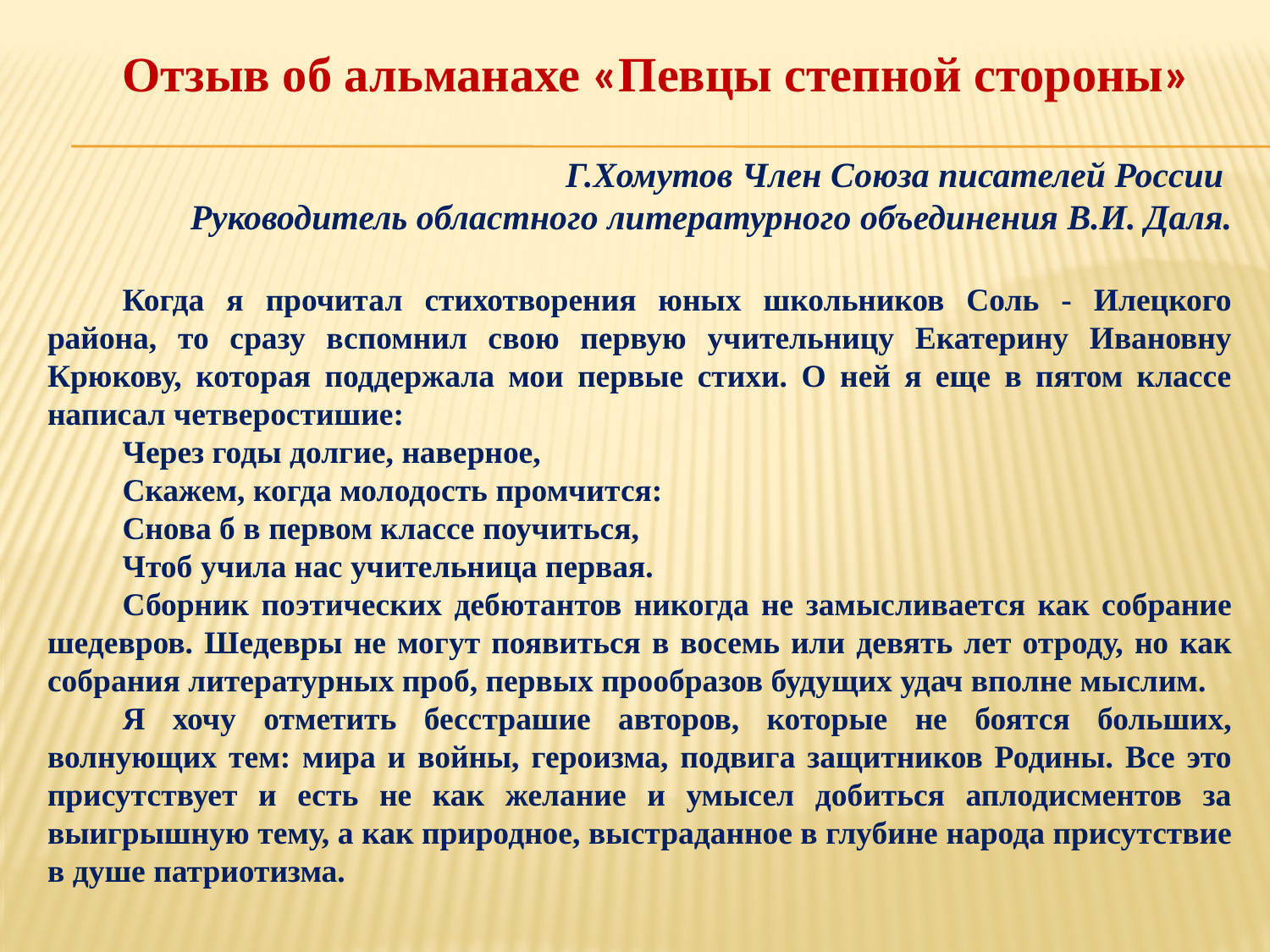

Отзыв об альманахе «Певцы степной стороны»

Г.Хомутов Член Союза писателей России
Руководитель областного литературного объединения В.И. Даля.

Когда я прочитал стихотворения юных школьников Соль - Илецкого района, то сразу вспомнил свою первую учительницу Екатерину Ивановну Крюкову, которая поддержала мои первые стихи. О ней я еще в пятом классе написал четверостишие:
Через годы долгие, наверное,
Скажем, когда молодость промчится:
Снова б в первом классе поучиться,
Чтоб учила нас учительница первая.
Сборник поэтических дебютантов никогда не замысливается как собрание шедевров. Шедевры не могут появиться в восемь или девять лет отроду, но как собрания литературных проб, первых прообразов будущих удач вполне мыслим.
Я хочу отметить бесстрашие авторов, которые не боятся больших, волнующих тем: мира и войны, героизма, подвига защитников Родины. Все это присутствует и есть не как желание и умысел добиться аплодисментов за выигрышную тему, а как природное, выстраданное в глубине народа присутствие в душе патриотизма.